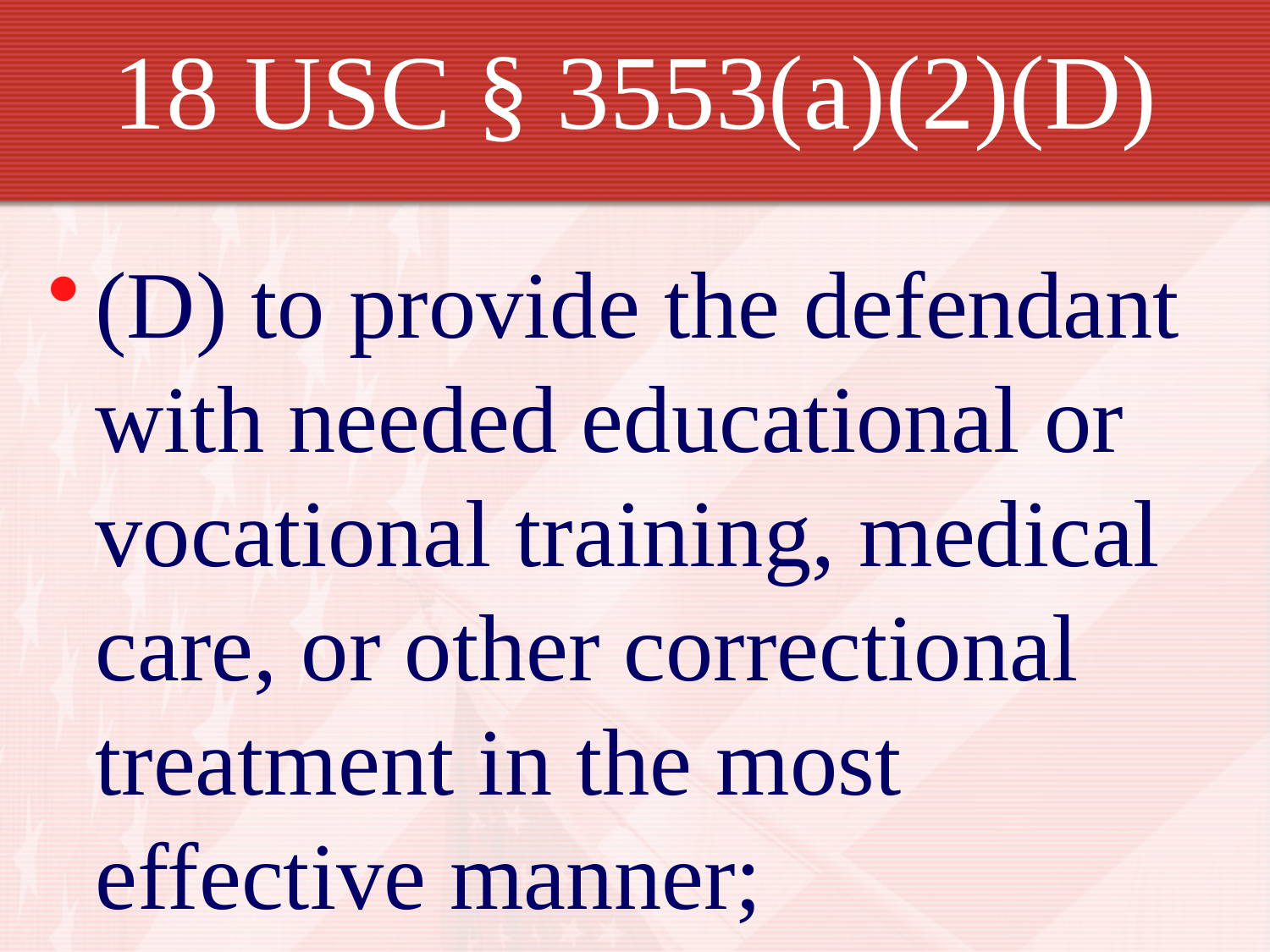

# 18 USC § 3553(a)(2)(D)
(D) to provide the defendant with needed educational or vocational training, medical care, or other correctional treatment in the most effective manner;